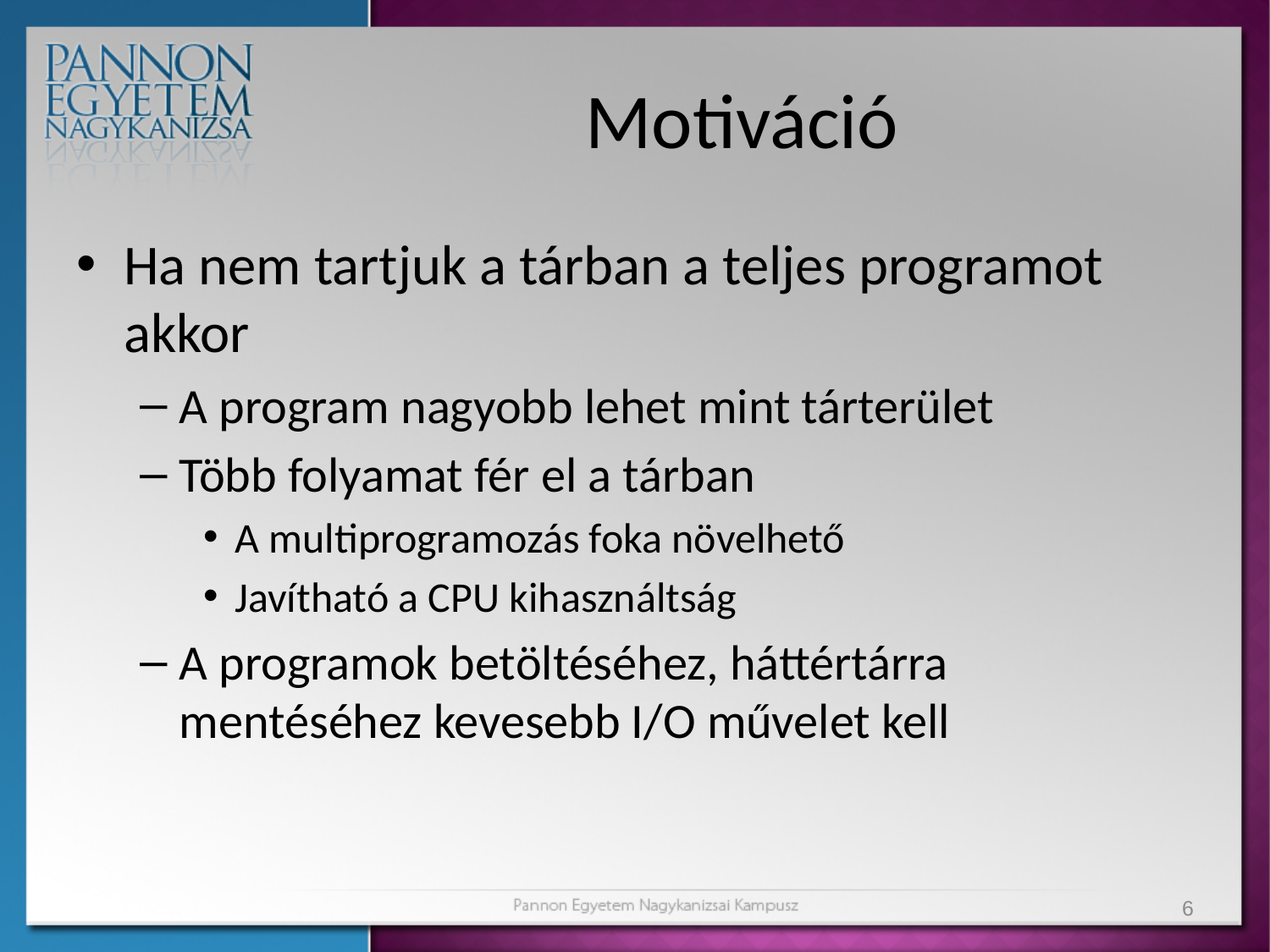

# Motiváció
Ha nem tartjuk a tárban a teljes programot akkor
A program nagyobb lehet mint tárterület
Több folyamat fér el a tárban
A multiprogramozás foka növelhető
Javítható a CPU kihasználtság
A programok betöltéséhez, háttértárra mentéséhez kevesebb I/O művelet kell
6